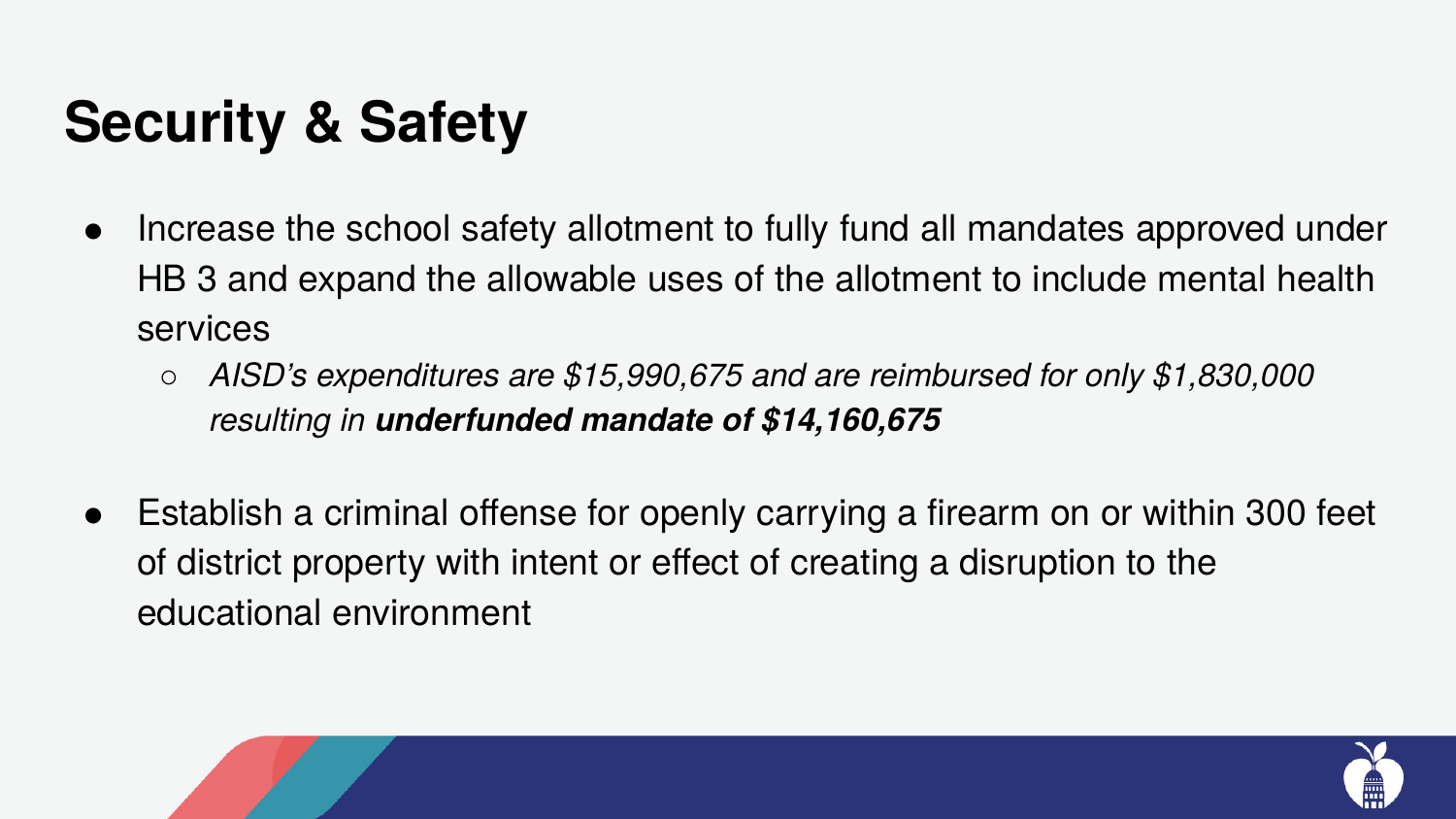

# Security & Safety
Increase the school safety allotment to fully fund all mandates approved under HB 3 and expand the allowable uses of the allotment to include mental health services
AISD’s expenditures are $15,990,675 and are reimbursed for only $1,830,000 resulting in underfunded mandate of $14,160,675

Establish a criminal offense for openly carrying a firearm on or within 300 feet of district property with intent or effect of creating a disruption to the educational environment